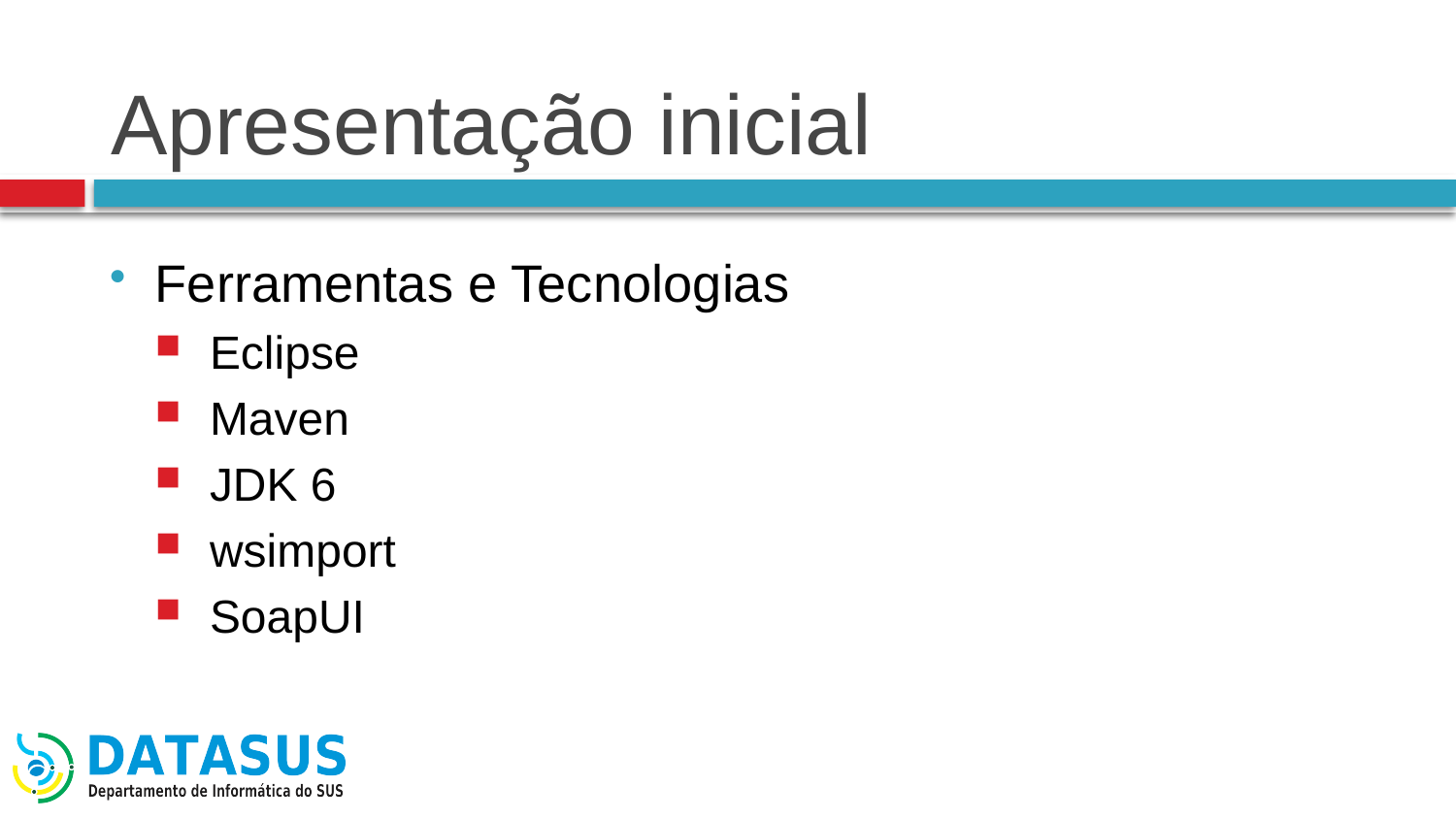

# Apresentação inicial
Ferramentas e Tecnologias
Eclipse
Maven
JDK 6
wsimport
SoapUI